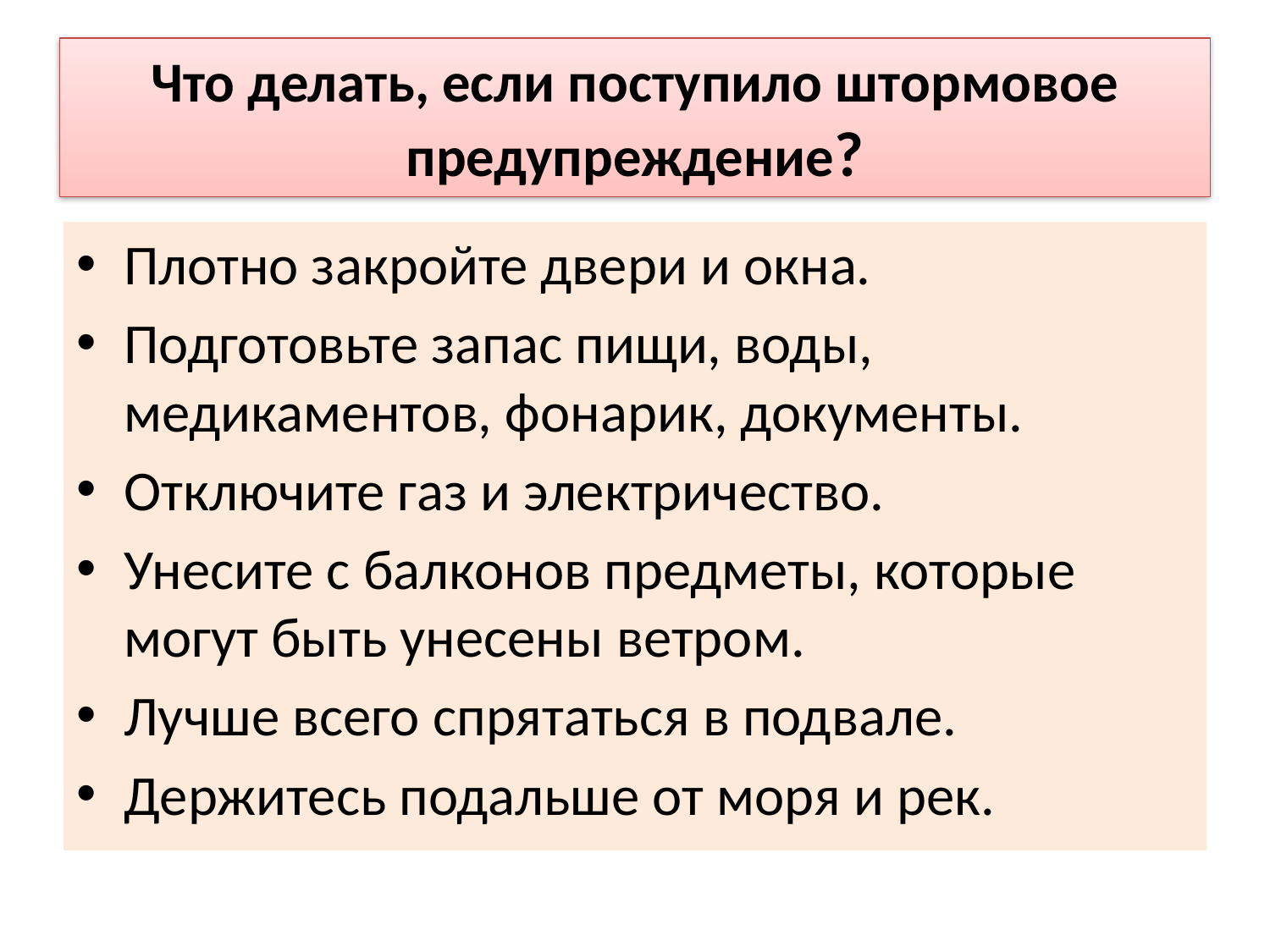

# Что делать, если поступило штормовое предупреждение?
Плотно закройте двери и окна.
Подготовьте запас пищи, воды, медикаментов, фонарик, документы.
Отключите газ и электричество.
Унесите с балконов предметы, которые могут быть унесены ветром.
Лучше всего спрятаться в подвале.
Держитесь подальше от моря и рек.